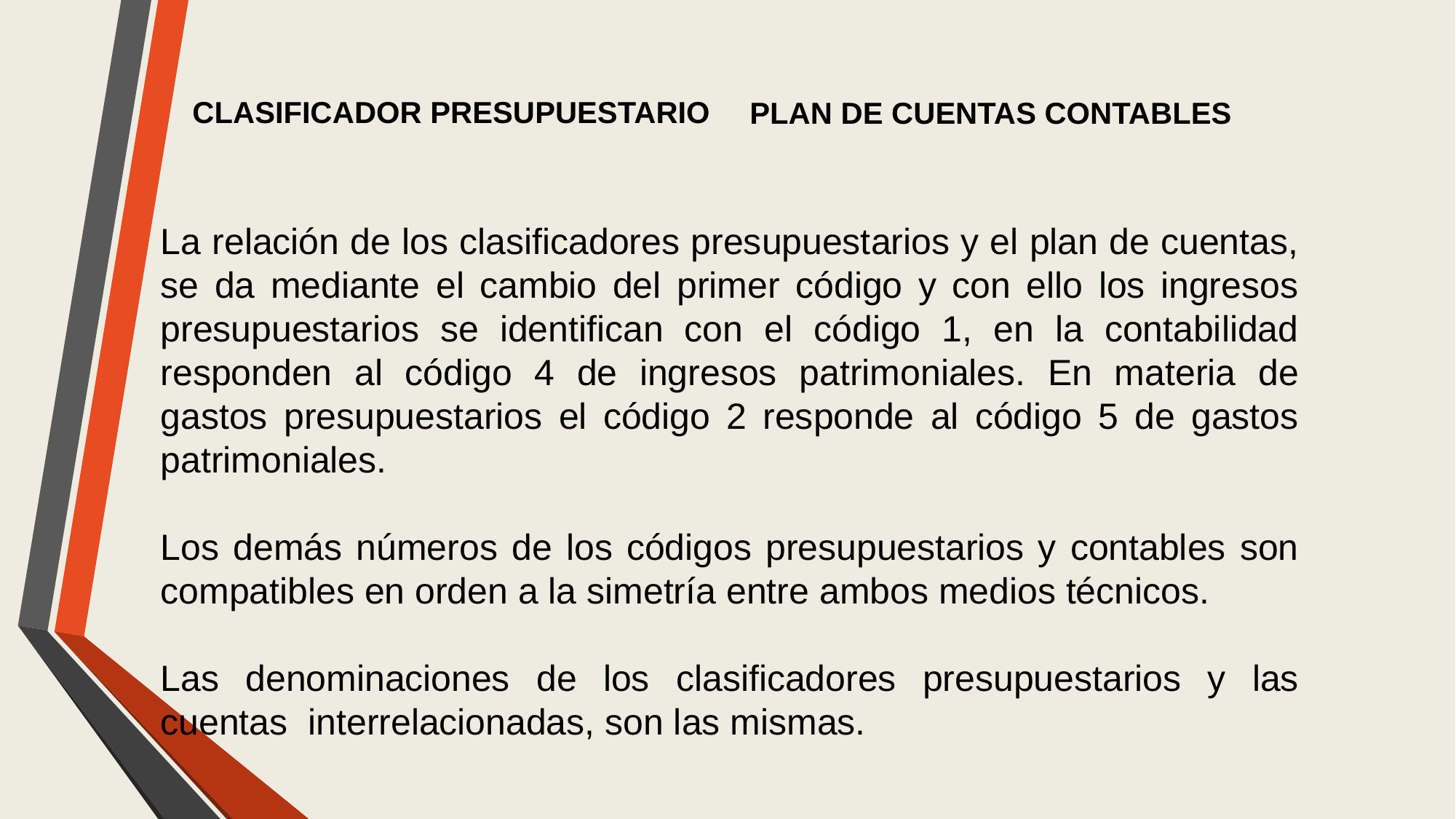

CLASIFICADOR PRESUPUESTARIO
PLAN DE CUENTAS CONTABLES

La relación de los clasificadores presupuestarios y el plan de cuentas, se da mediante el cambio del primer código y con ello los ingresos presupuestarios se identifican con el código 1, en la contabilidad responden al código 4 de ingresos patrimoniales. En materia de gastos presupuestarios el código 2 responde al código 5 de gastos patrimoniales.

Los demás números de los códigos presupuestarios y contables son compatibles en orden a la simetría entre ambos medios técnicos.

Las denominaciones de los clasificadores presupuestarios y las cuentas  interrelacionadas, son las mismas.